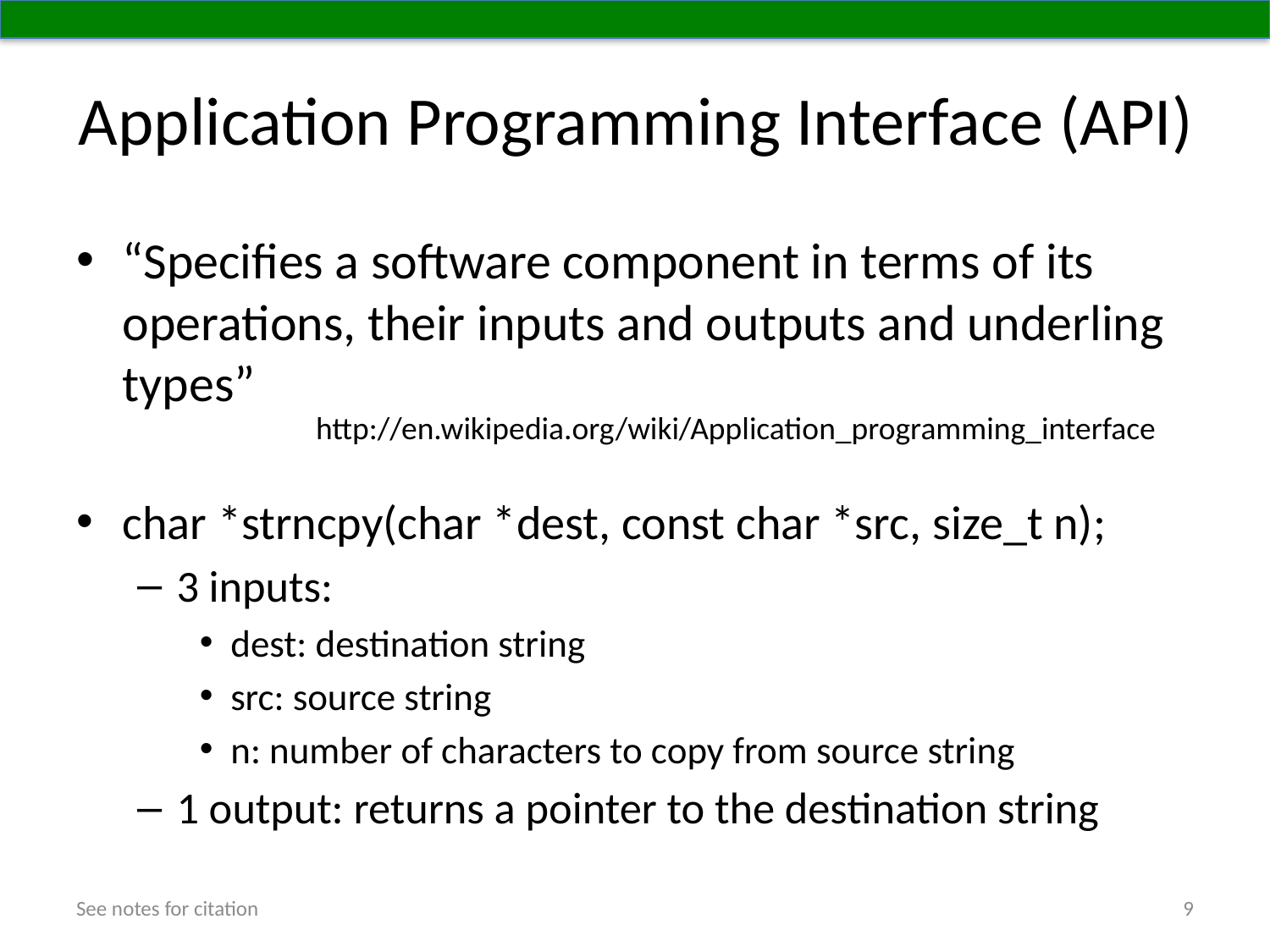

# Application Programming Interface (API)
“Specifies a software component in terms of its operations, their inputs and outputs and underling types”

char *strncpy(char *dest, const char *src, size_t n);
3 inputs:
dest: destination string
src: source string
n: number of characters to copy from source string
1 output: returns a pointer to the destination string

http://en.wikipedia.org/wiki/Application_programming_interface
See notes for citation
9